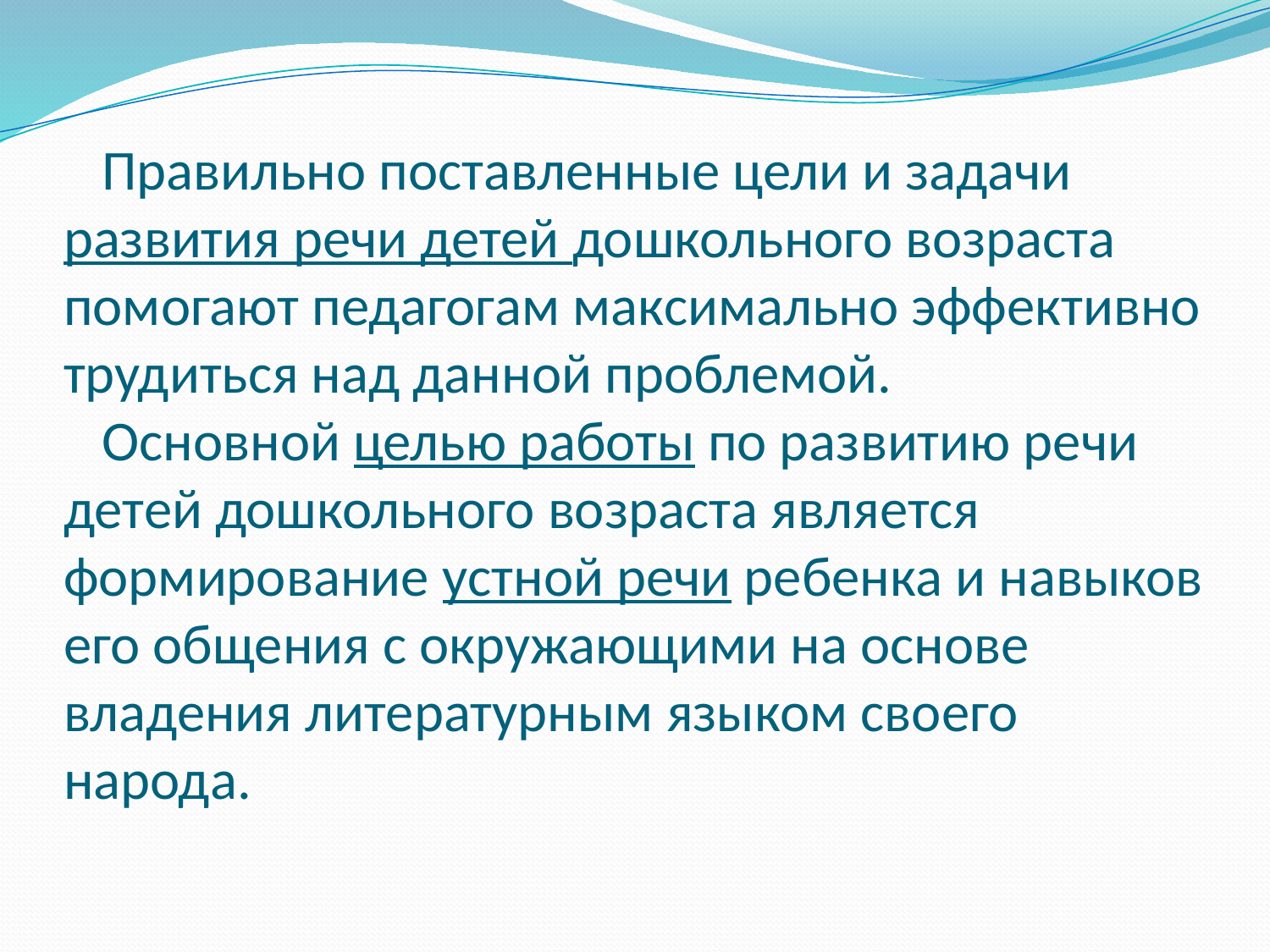

# Правильно поставленные цели и задачи развития речи детей дошкольного возраста помогают педагогам максимально эффективно трудиться над данной проблемой. Основной целью работы по развитию речи детей дошкольного возраста является формирование устной речи ребенка и навыков его общения с окружающими на основе владения литературным языком своего народа.